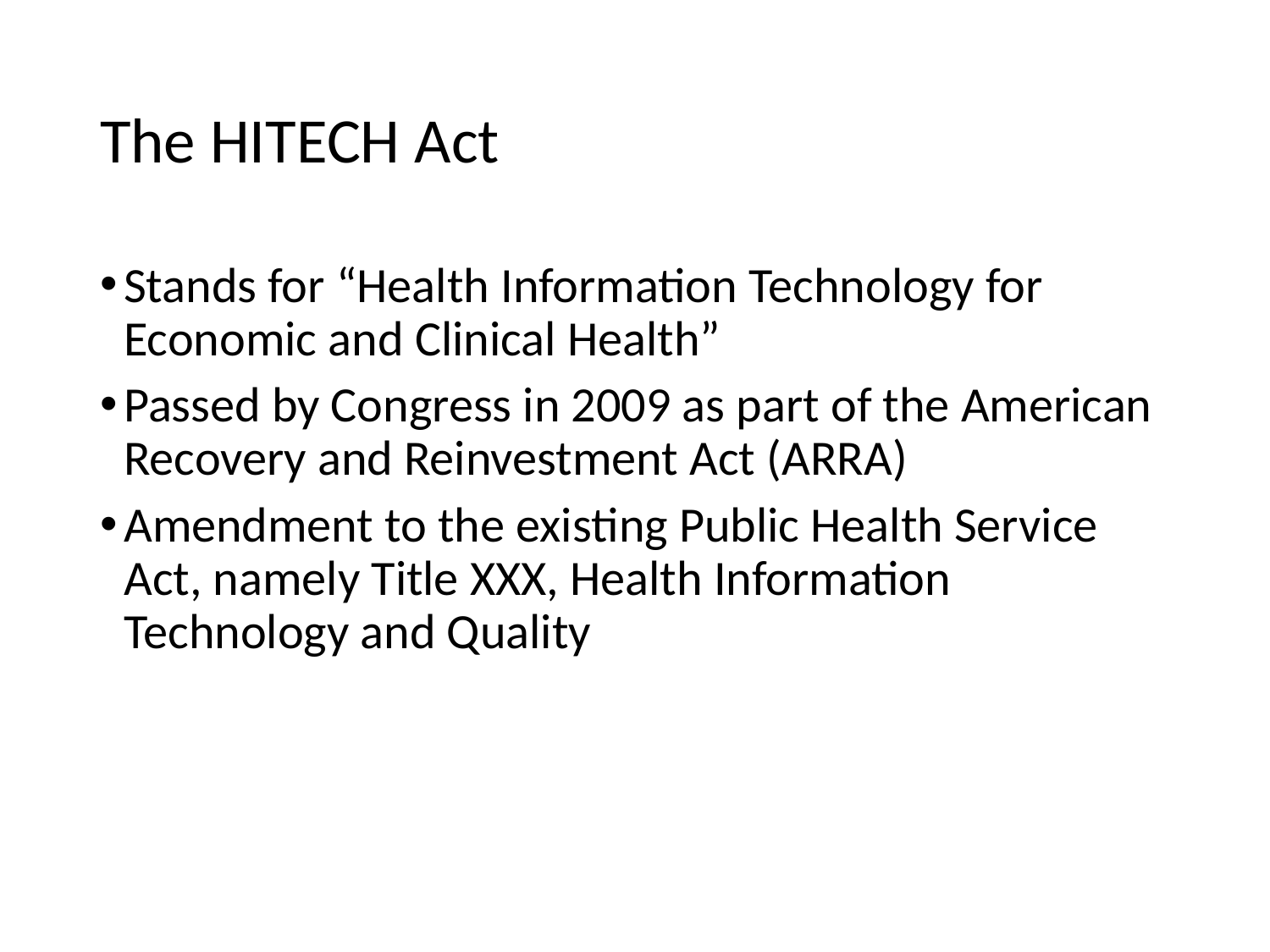

# The HITECH Act
Stands for “Health Information Technology for Economic and Clinical Health”
Passed by Congress in 2009 as part of the American Recovery and Reinvestment Act (ARRA)
Amendment to the existing Public Health Service Act, namely Title XXX, Health Information Technology and Quality